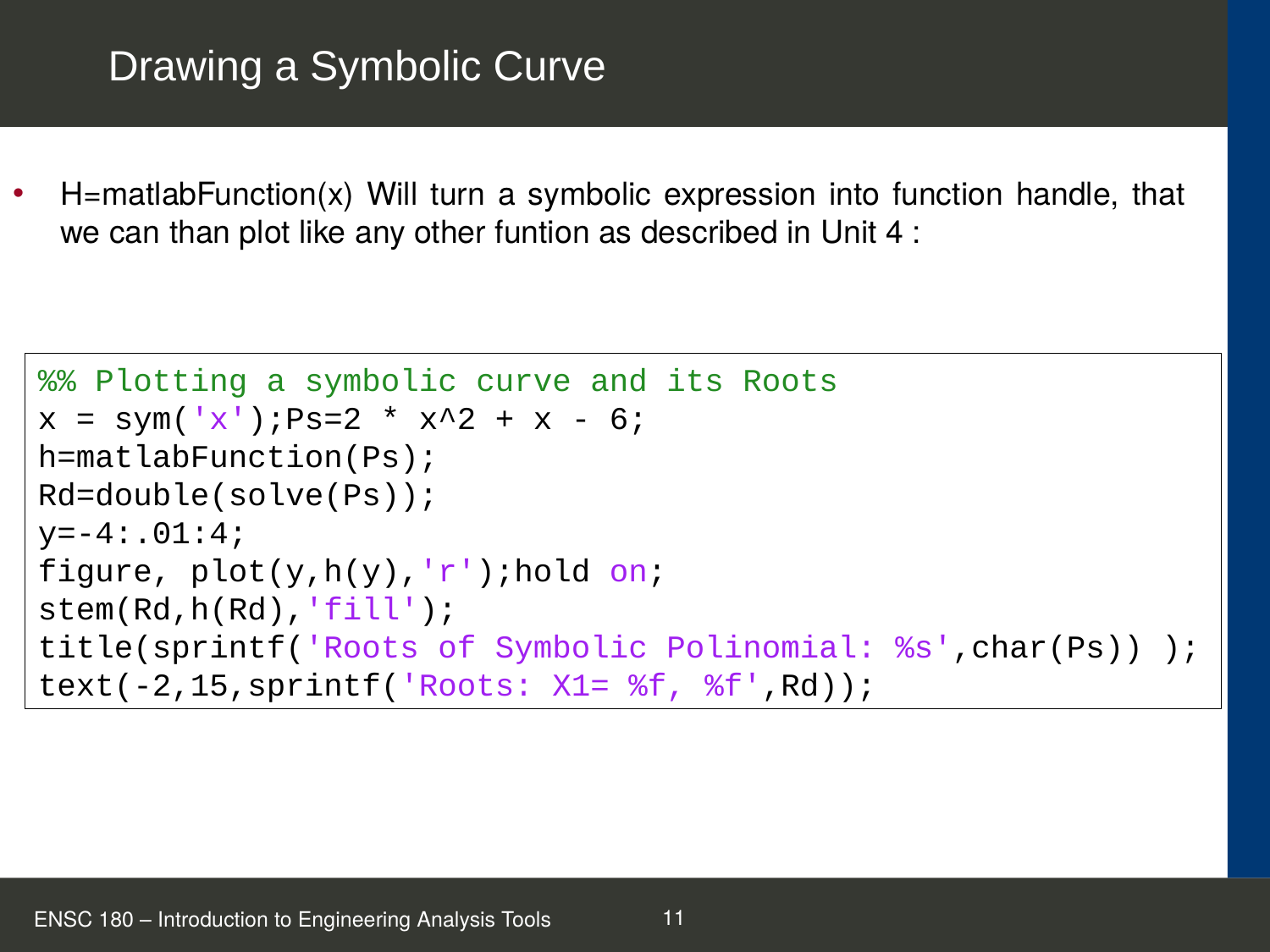

# Drawing a Symbolic Curve

H=matlabFunction(x) Will turn a symbolic expression into function handle, that we can than plot like any other funtion as described in Unit 4 :

%% Plotting a symbolic curve and its Roots
x = sym('x');Ps=2 * x^2 + x - 6;
h=matlabFunction(Ps);
Rd=double(solve(Ps));
y=-4:.01:4;
figure, plot(y,h(y),'r');hold on;
stem(Rd,h(Rd),'fill');
title(sprintf('Roots of Symbolic Polinomial: %s',char(Ps)) );
text(-2,15,sprintf('Roots: X1= %f, %f',Rd));
ENSC 180 – Introduction to Engineering Analysis Tools